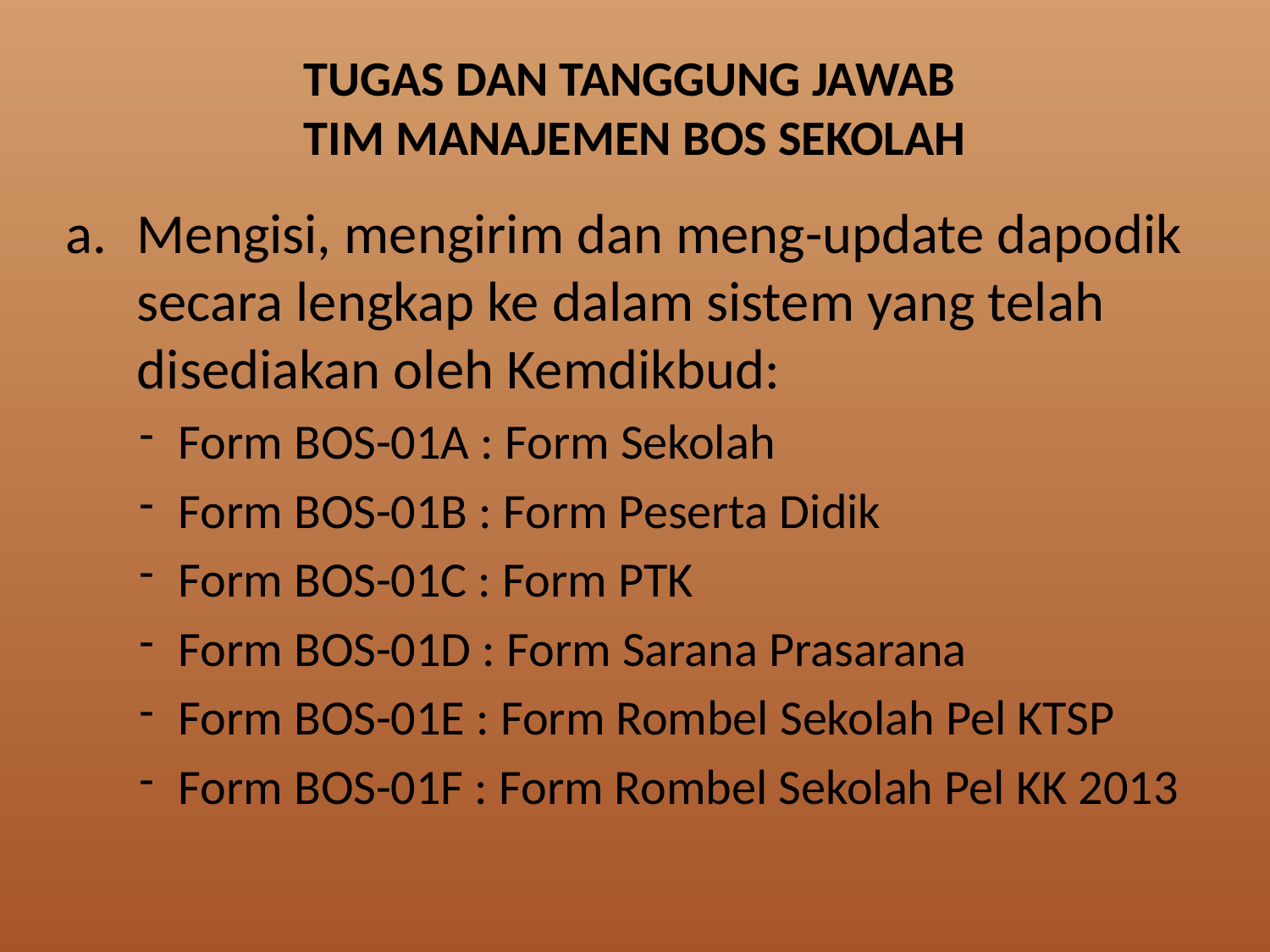

# TUGAS DAN TANGGUNG JAWAB TIM MANAJEMEN BOS SEKOLAH
Mengisi, mengirim dan meng-update dapodik secara lengkap ke dalam sistem yang telah disediakan oleh Kemdikbud:
Form BOS-01A : Form Sekolah
Form BOS-01B : Form Peserta Didik
Form BOS-01C : Form PTK
Form BOS-01D : Form Sarana Prasarana
Form BOS-01E : Form Rombel Sekolah Pel KTSP
Form BOS-01F : Form Rombel Sekolah Pel KK 2013